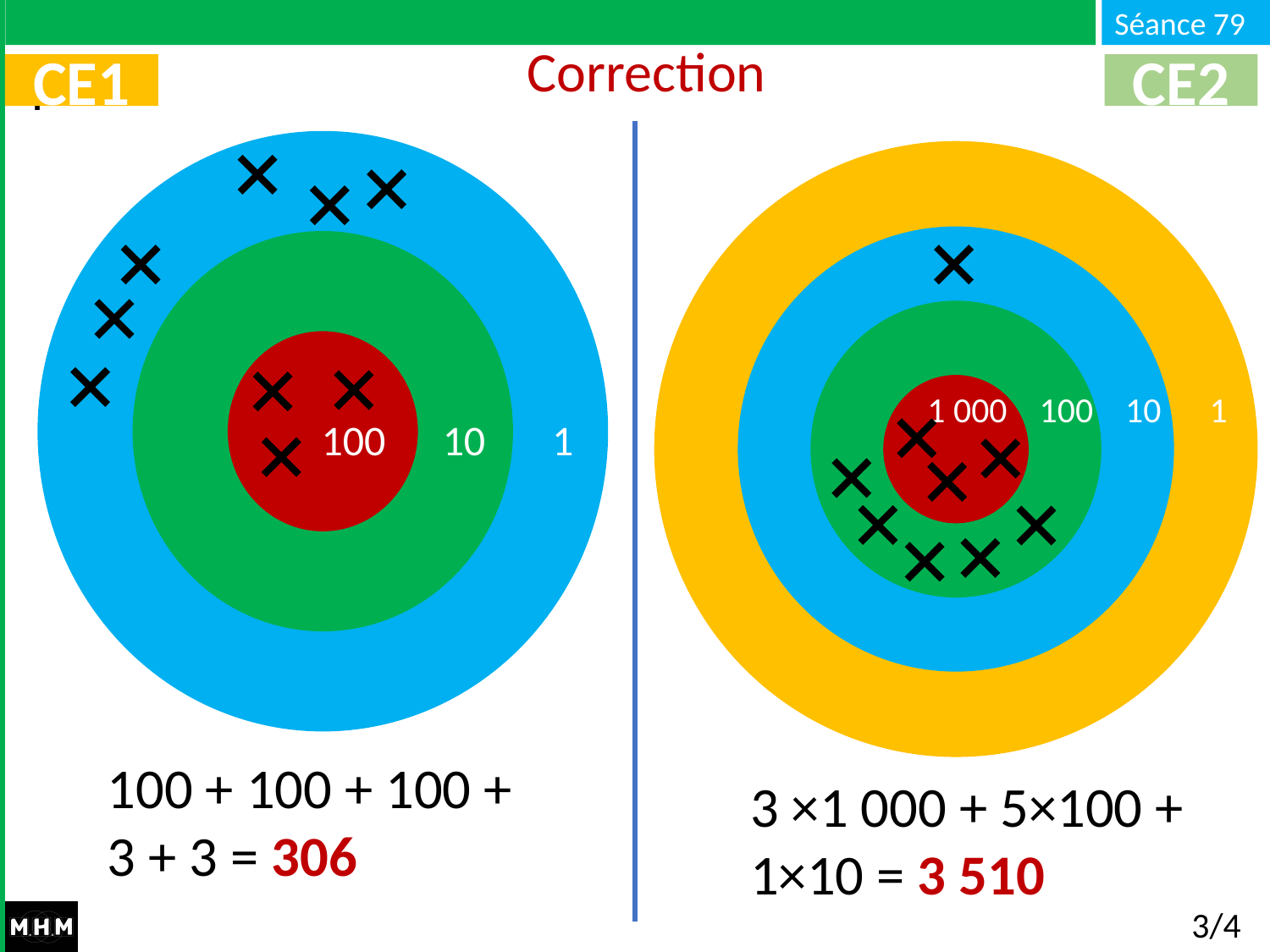

# Correction
CE1
CE2

1 000    100    10      1

100      10       1

100 + 100 + 100 + 3 + 3 = 306
3 ×1 000 + 5×100 + 1×10 = 3 510
3/4